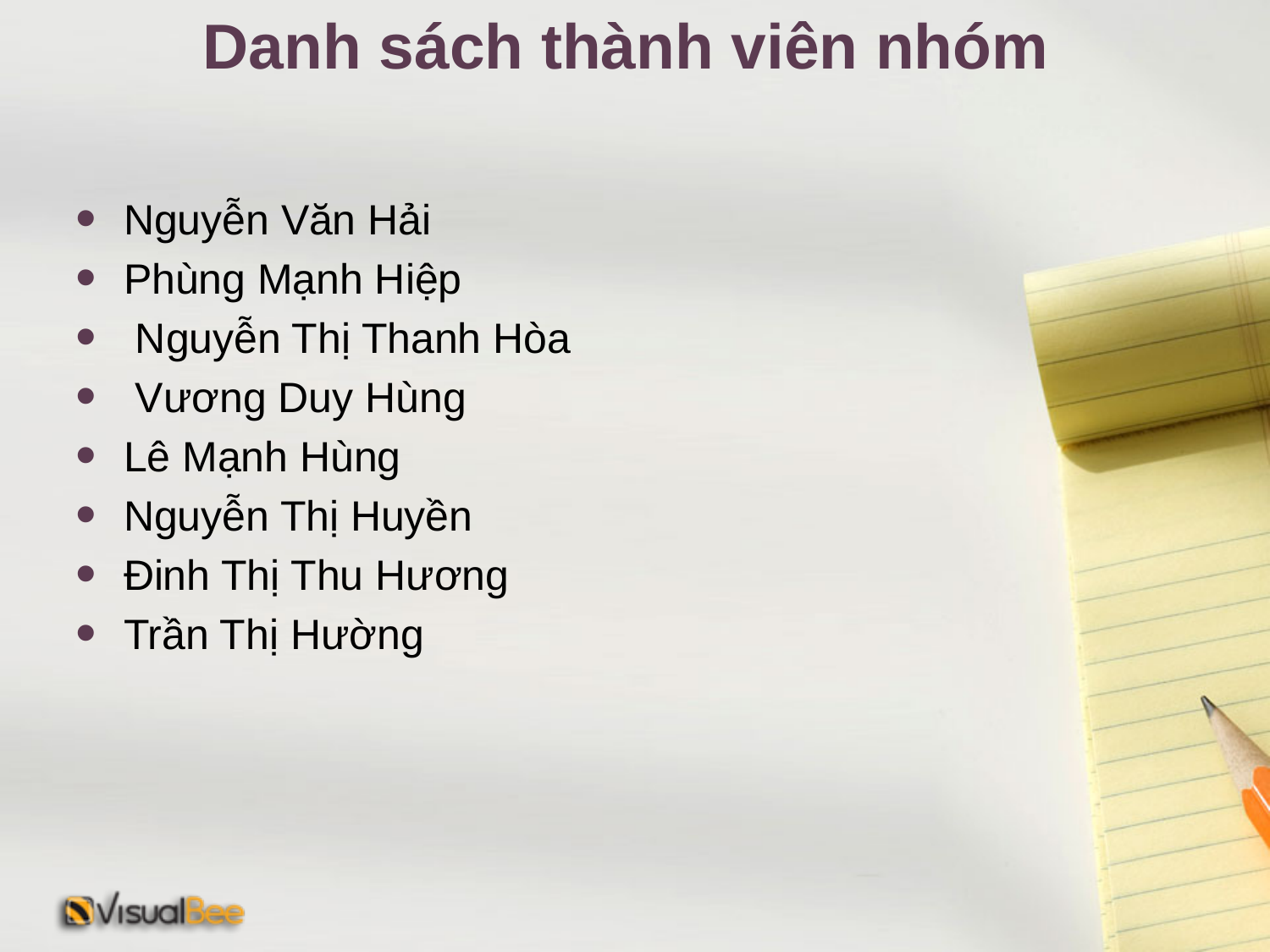

# Danh sách thành viên nhóm
Nguyễn Văn Hải
Phùng Mạnh Hiệp
 Nguyễn Thị Thanh Hòa
 Vương Duy Hùng
Lê Mạnh Hùng
Nguyễn Thị Huyền
Đinh Thị Thu Hương
Trần Thị Hường